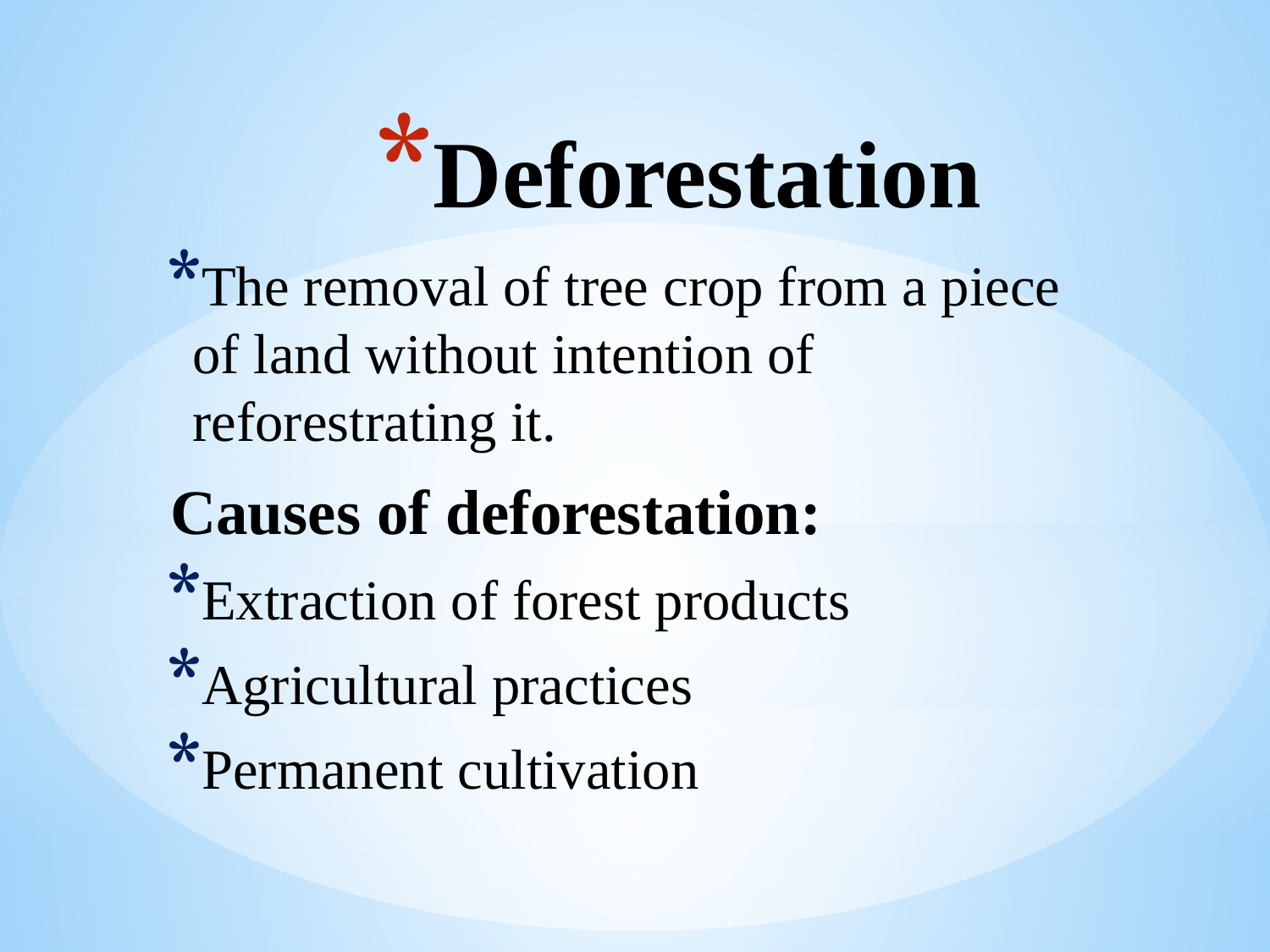

# Deforestation
The removal of tree crop from a piece of land without intention of reforestrating it.
Causes of deforestation:
Extraction of forest products
Agricultural practices
Permanent cultivation